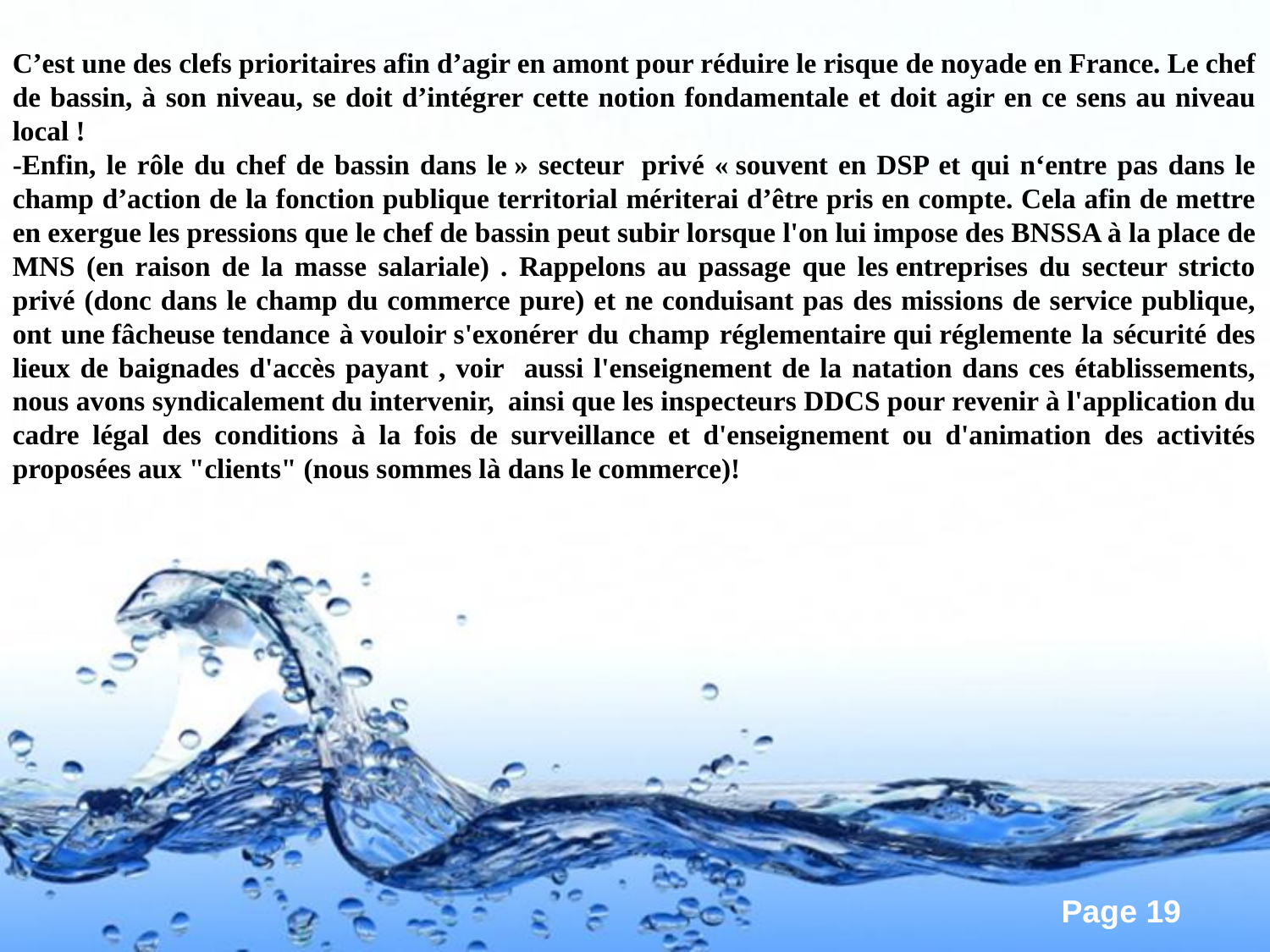

C’est une des clefs prioritaires afin d’agir en amont pour réduire le risque de noyade en France. Le chef de bassin, à son niveau, se doit d’intégrer cette notion fondamentale et doit agir en ce sens au niveau local !
-Enfin, le rôle du chef de bassin dans le » secteur  privé « souvent en DSP et qui n‘entre pas dans le champ d’action de la fonction publique territorial mériterai d’être pris en compte. Cela afin de mettre en exergue les pressions que le chef de bassin peut subir lorsque l'on lui impose des BNSSA à la place de MNS (en raison de la masse salariale) . Rappelons au passage que les entreprises du secteur stricto privé (donc dans le champ du commerce pure) et ne conduisant pas des missions de service publique, ont une fâcheuse tendance à vouloir s'exonérer du champ réglementaire qui réglemente la sécurité des lieux de baignades d'accès payant , voir  aussi l'enseignement de la natation dans ces établissements, nous avons syndicalement du intervenir,  ainsi que les inspecteurs DDCS pour revenir à l'application du cadre légal des conditions à la fois de surveillance et d'enseignement ou d'animation des activités proposées aux "clients" (nous sommes là dans le commerce)!